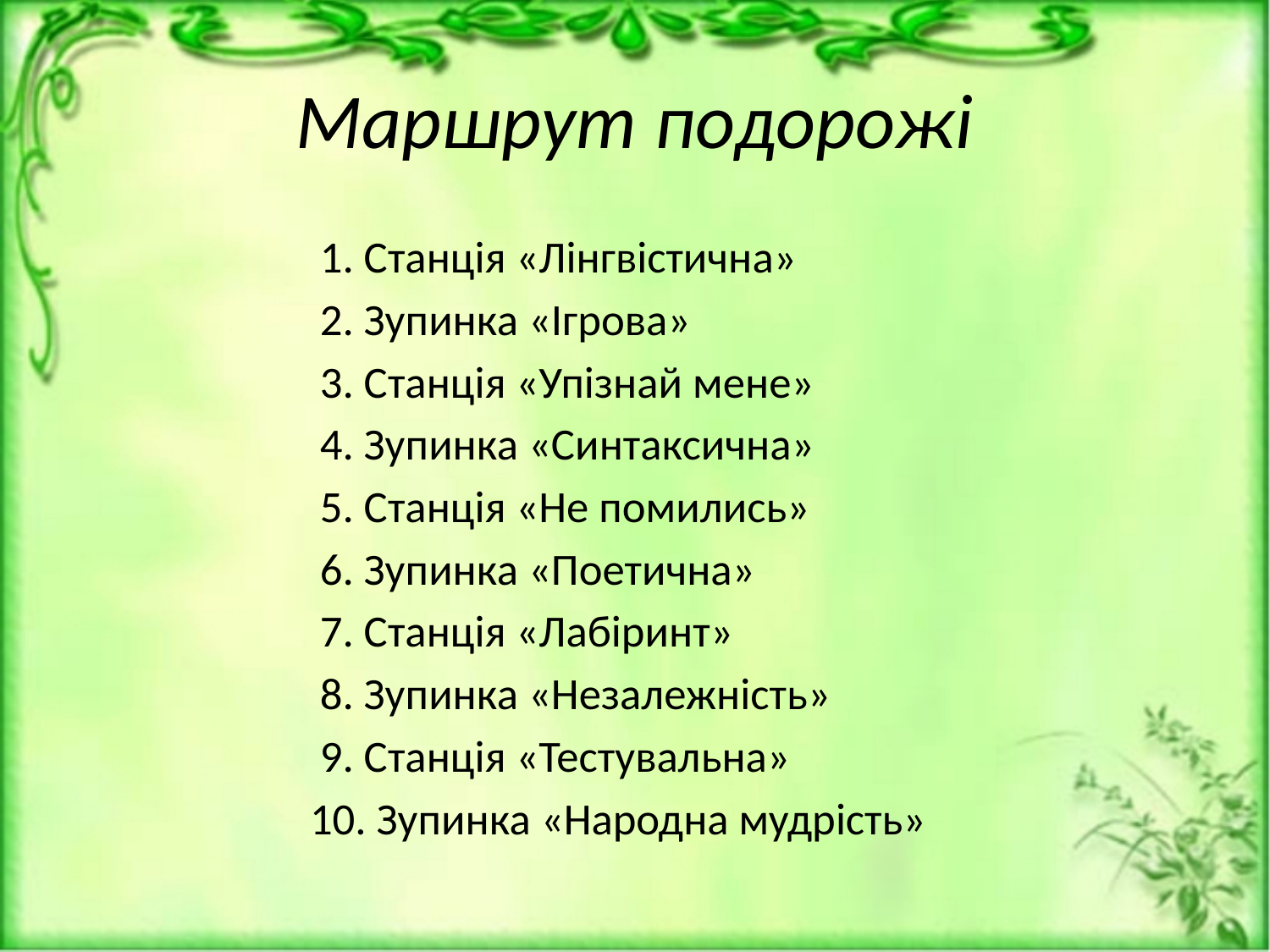

# Маршрут подорожі
                        1. Станція «Лінгвістична»
                        2. Зупинка «Ігрова»
                        3. Станція «Упізнай мене»
                        4. Зупинка «Синтаксична»
                        5. Станція «Не помились»
                        6. Зупинка «Поетична»
                        7. Станція «Лабіринт»
                        8. Зупинка «Незалежність»
                        9. Станція «Тестувальна»
                       10. Зупинка «Народна мудрість»